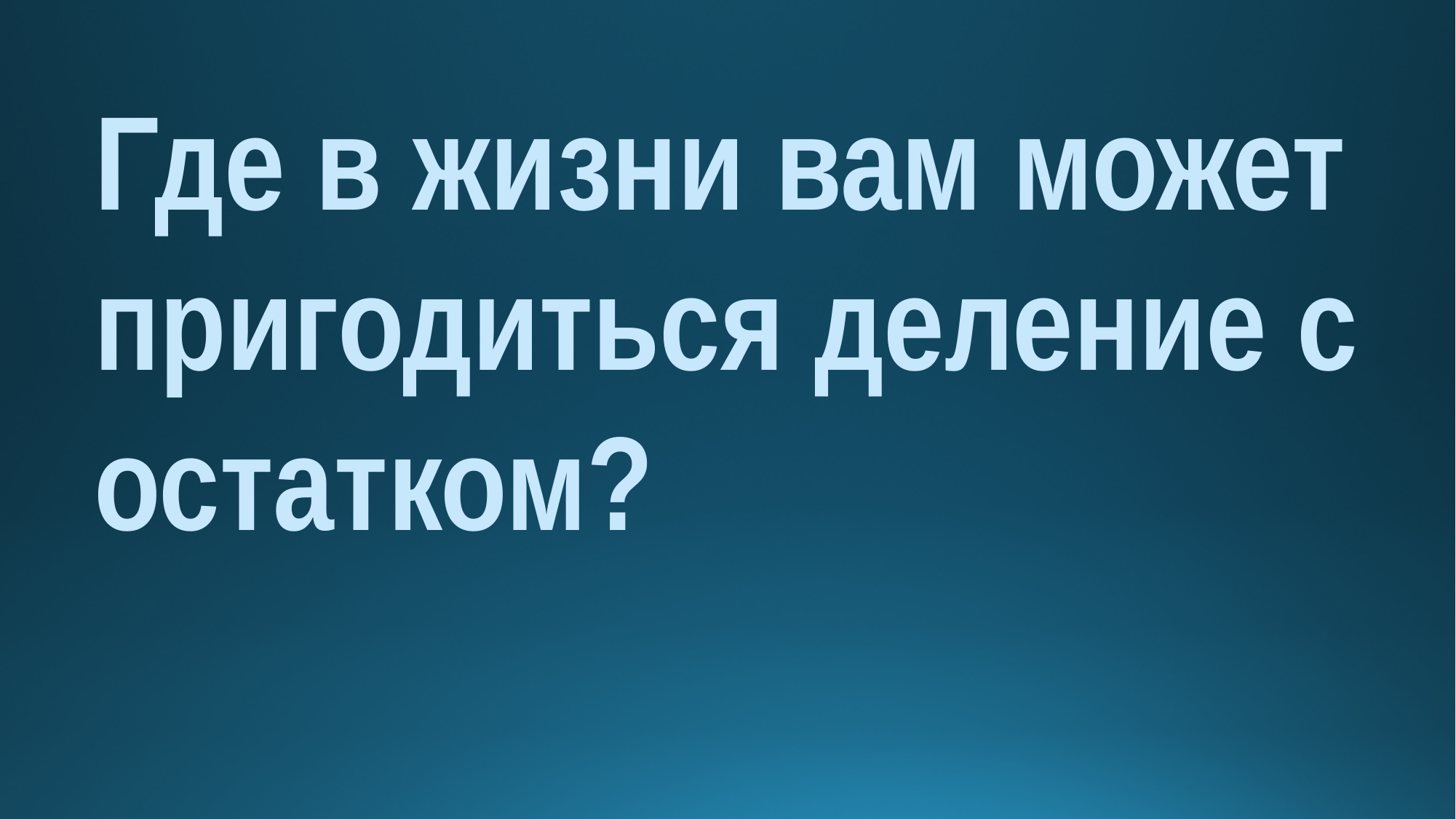

Где в жизни вам может пригодиться деление с остатком?